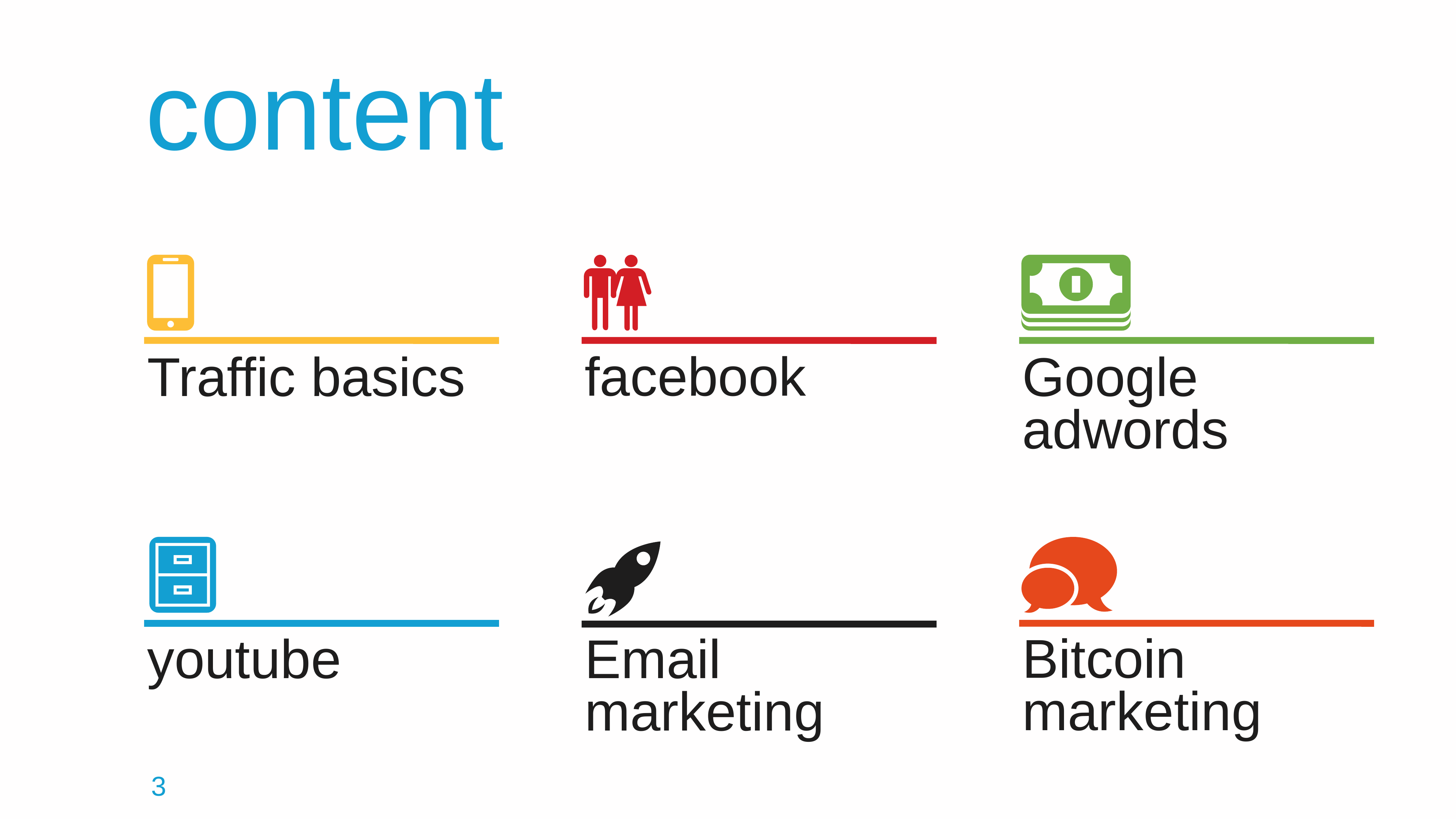

content

Traffic basics

facebook

Google adwords

youtube

Bitcoin marketing

Email marketing
3